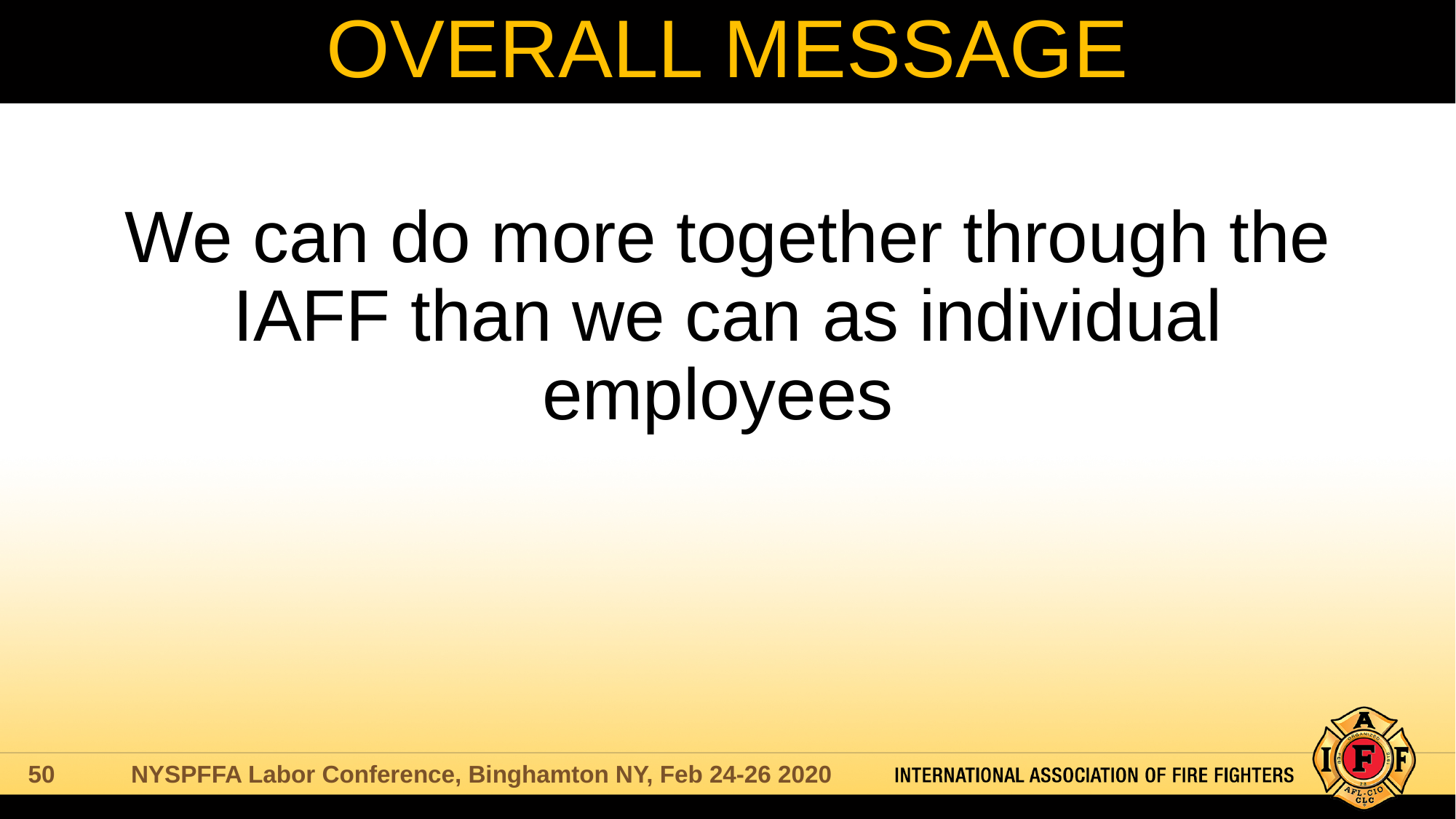

OVERALL MESSAGE
# We can do more together through the IAFF than we can as individual employees
NYSPFFA Labor Conference, Binghamton NY, Feb 24-26 2020